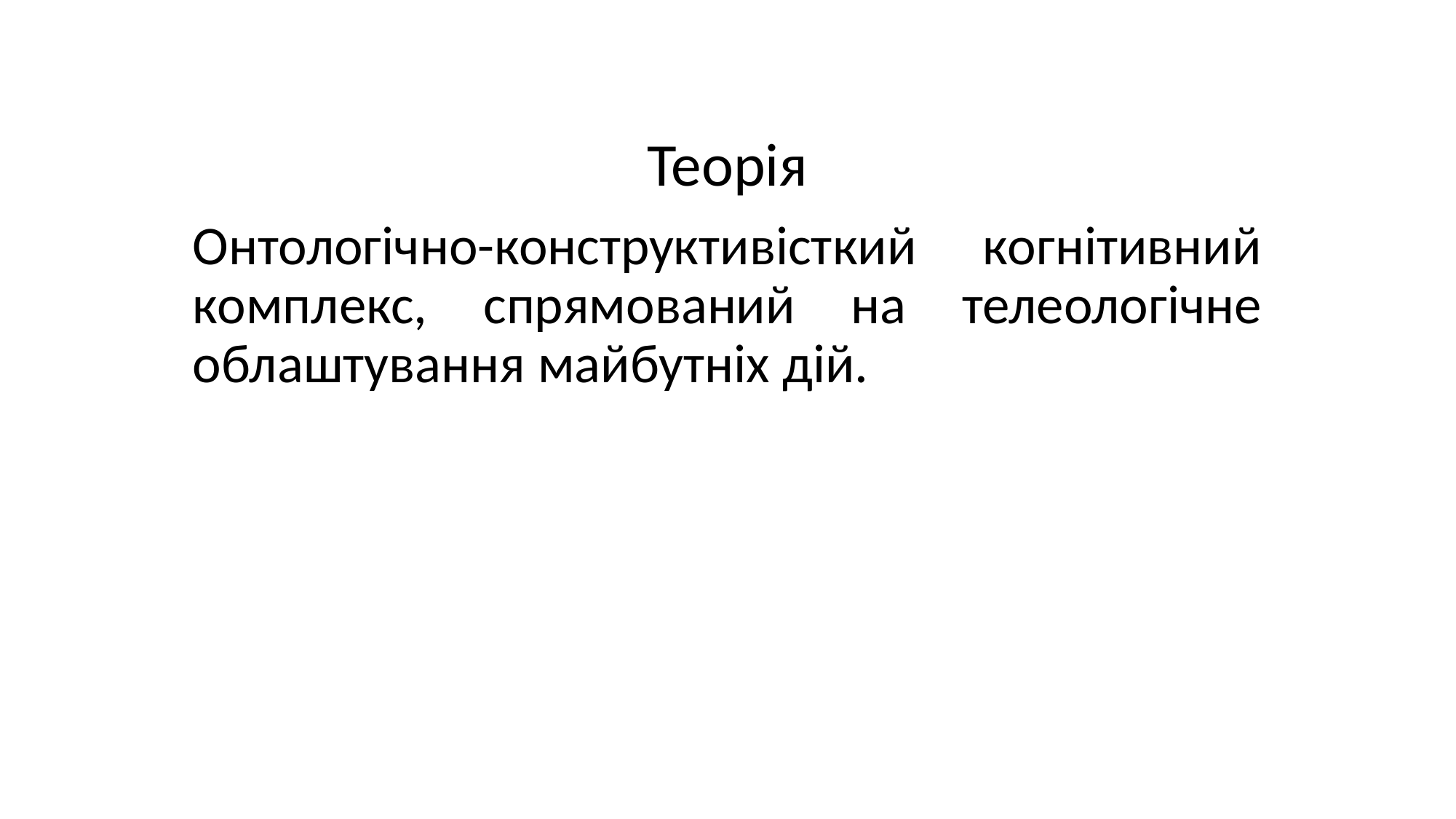

# Теорія
Онтологічно-конструктивісткий когнітивний комплекс, спрямований на телеологічне облаштування майбутніх дій.